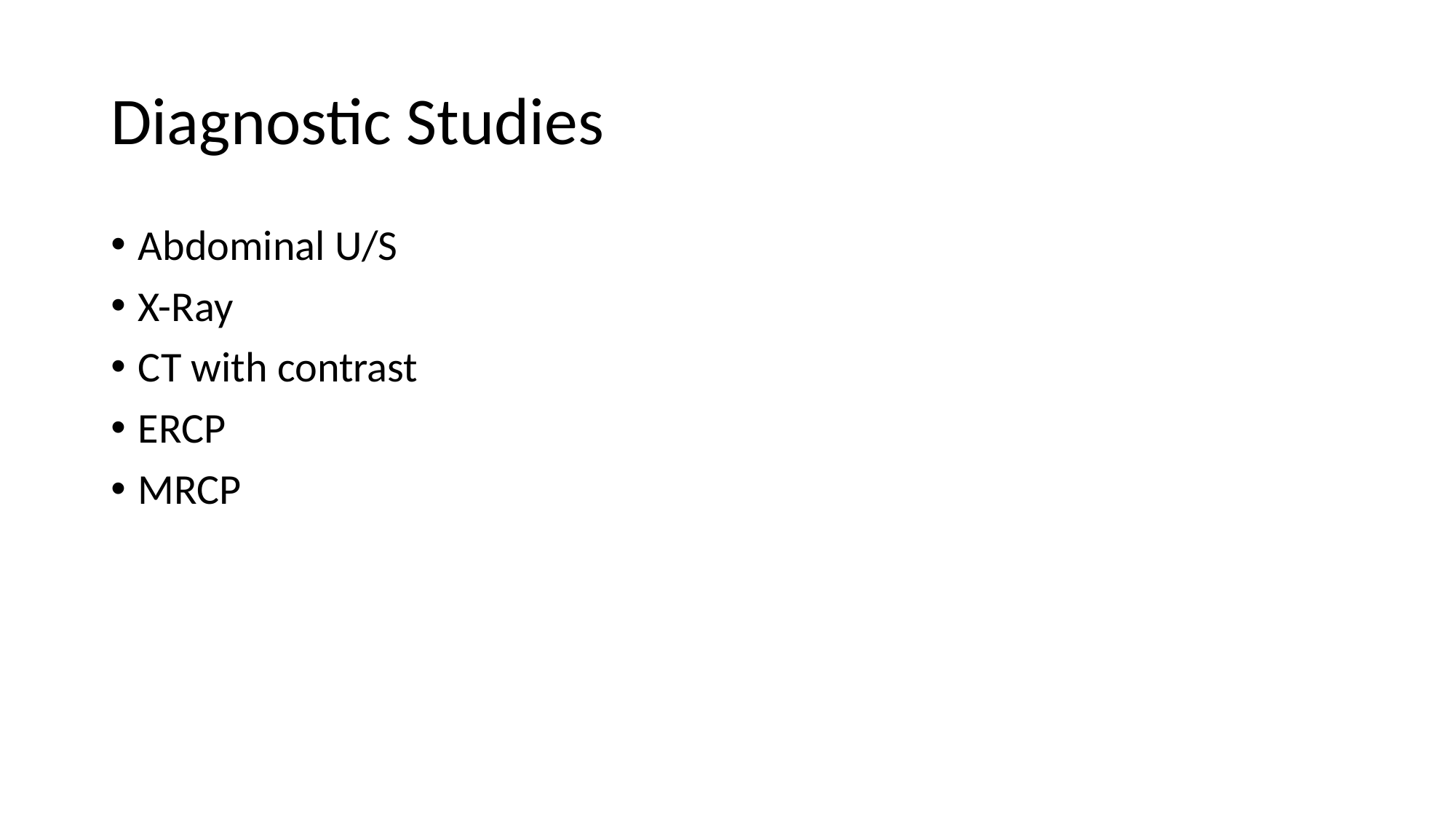

# Diagnostic Studies
Abdominal U/S
X-Ray
CT with contrast
ERCP
MRCP